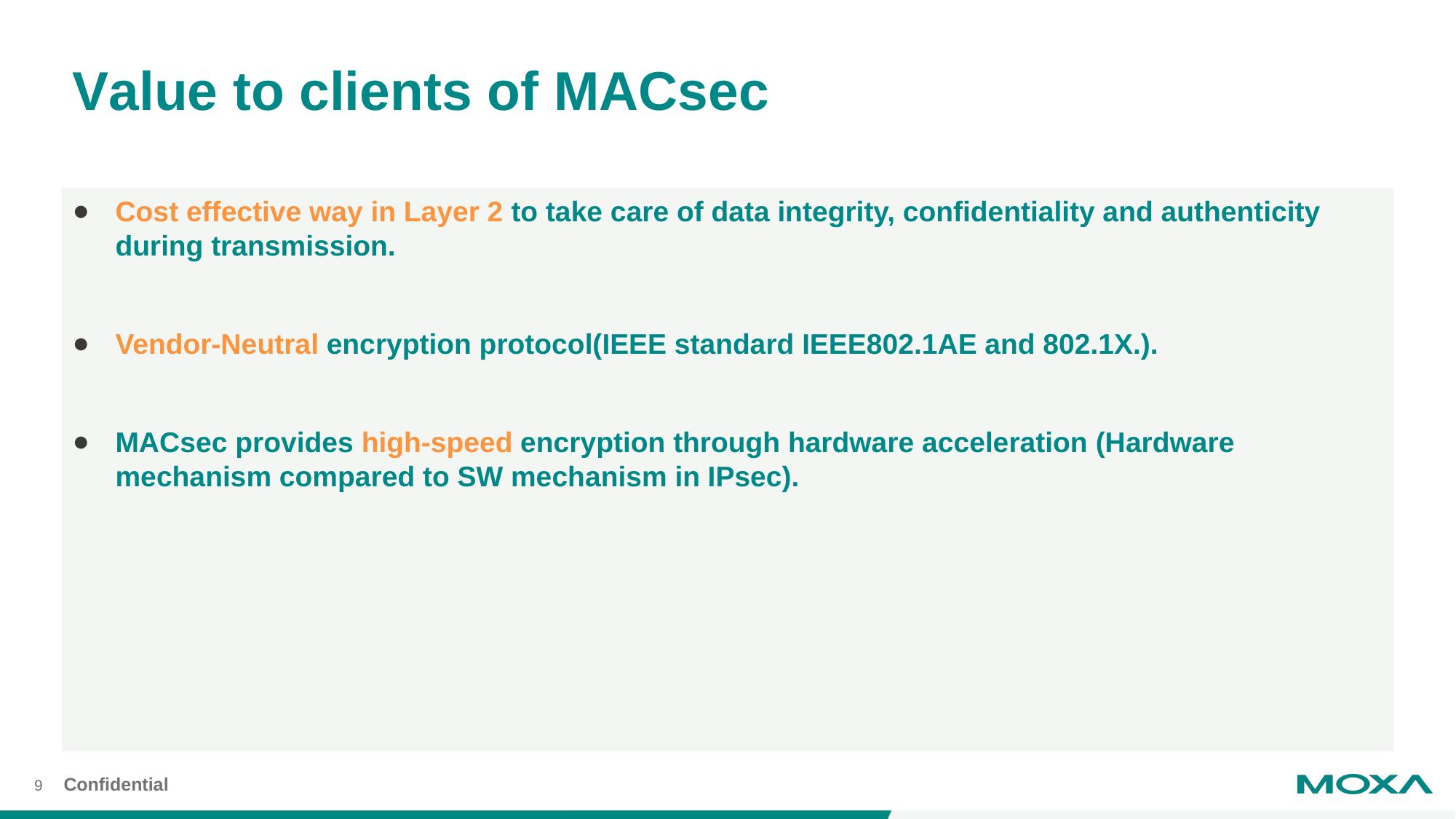

# Value to clients of MACsec

Cost effective way in Layer 2 to take care of data integrity, confidentiality and authenticity during transmission.

Vendor-Neutral encryption protocol(IEEE standard IEEE802.1AE and 802.1X.).

MACsec provides high-speed encryption through hardware acceleration (Hardware mechanism compared to SW mechanism in IPsec).